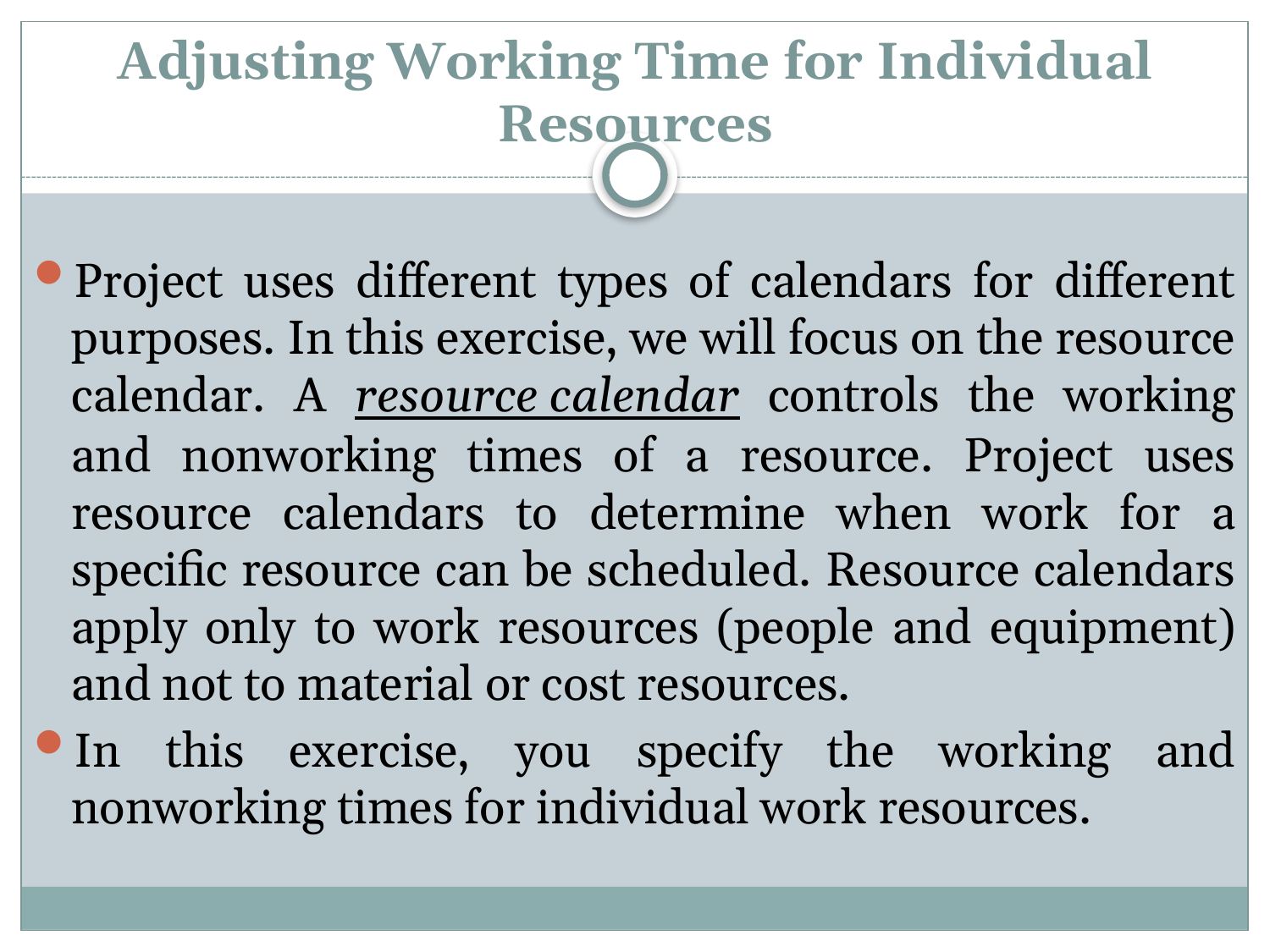

# Adjusting Working Time for Individual Resources
Project uses different types of calendars for different purposes. In this exercise, we will focus on the resource calendar. A resource calendar controls the working and nonworking times of a resource. Project uses resource calendars to determine when work for a specific resource can be scheduled. Resource calendars apply only to work resources (people and equipment) and not to material or cost resources.
In this exercise, you specify the working and nonworking times for individual work resources.